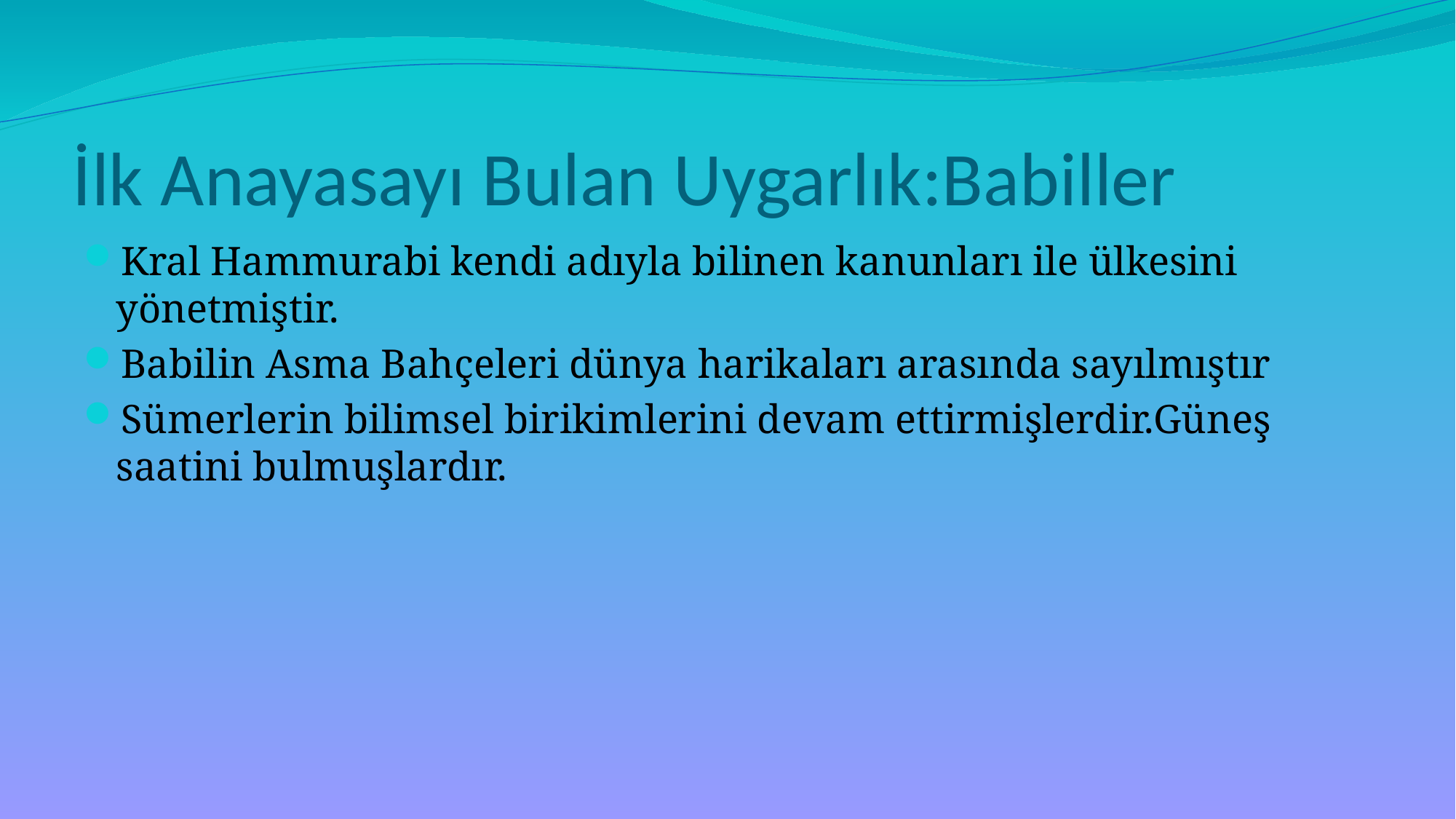

# İlk Anayasayı Bulan Uygarlık:Babiller
Kral Hammurabi kendi adıyla bilinen kanunları ile ülkesini yönetmiştir.
Babilin Asma Bahçeleri dünya harikaları arasında sayılmıştır
Sümerlerin bilimsel birikimlerini devam ettirmişlerdir.Güneş saatini bulmuşlardır.